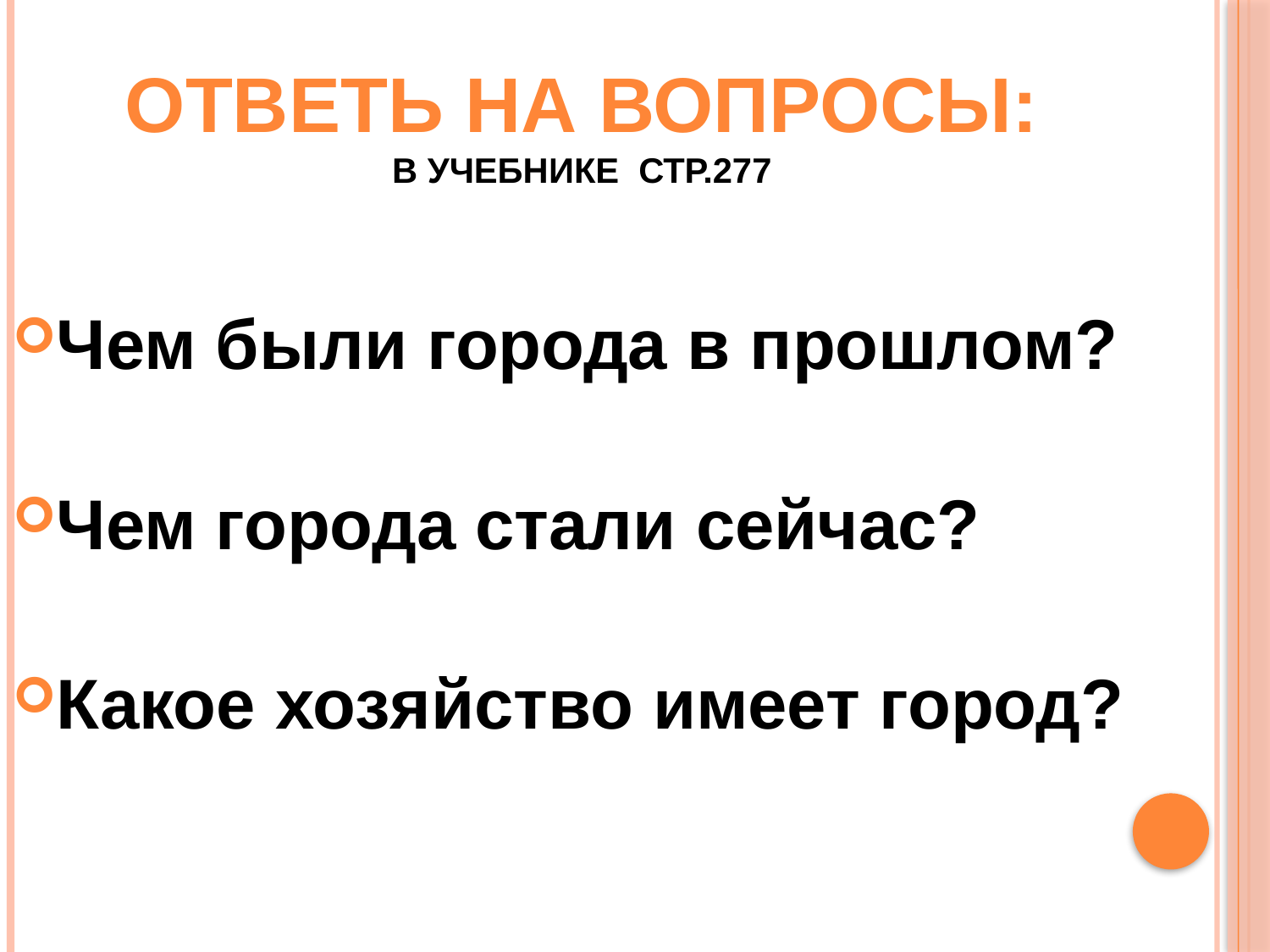

# Ответь на вопросы: в учебнике  стр.277
Чем были города в прошлом?
Чем города стали сейчас?
Какое хозяйство имеет город?